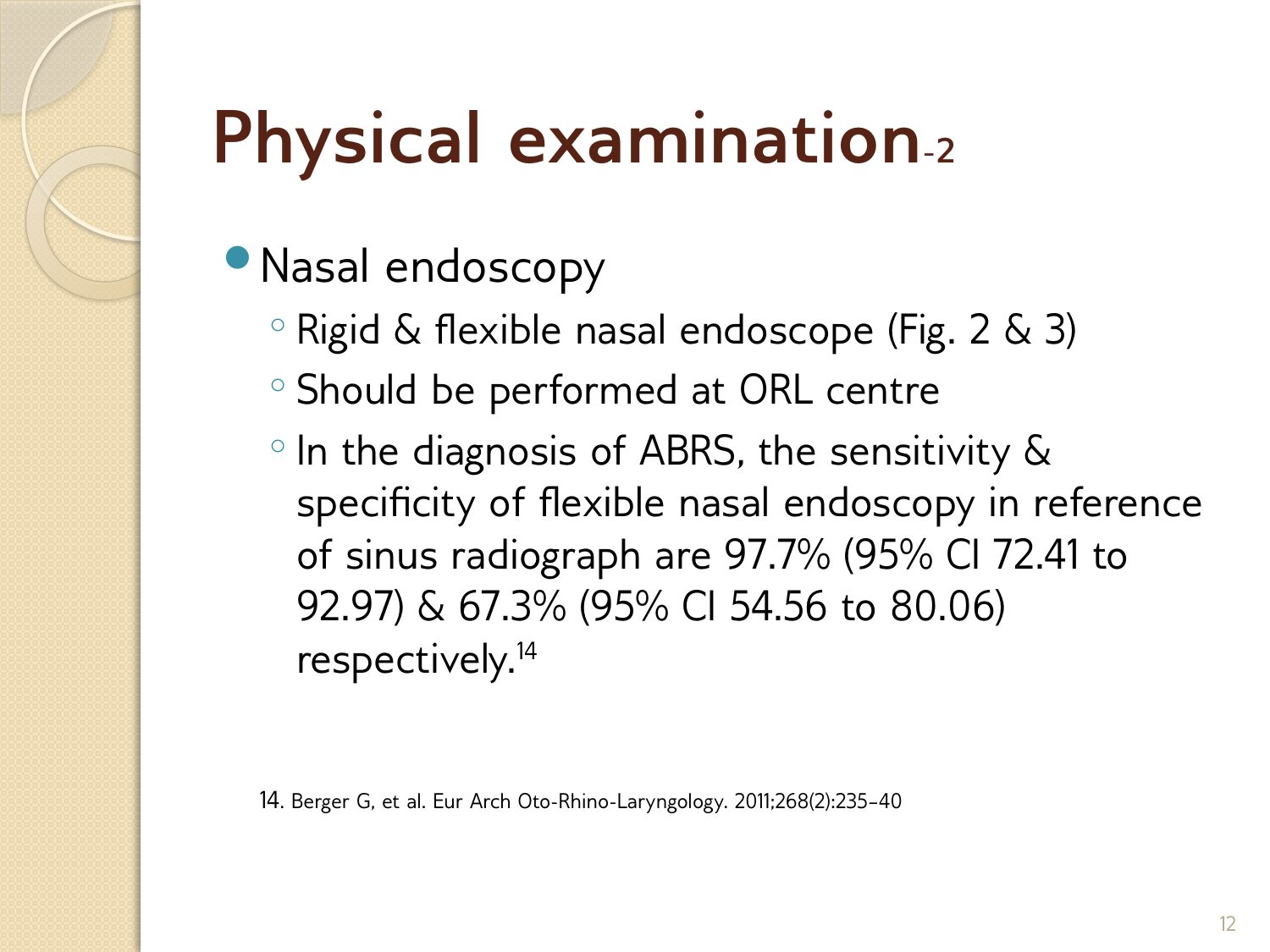

# Physical examination-2
Nasal endoscopy
Rigid & flexible nasal endoscope (Fig. 2 & 3)
Should be performed at ORL centre
In the diagnosis of ABRS, the sensitivity & specificity of flexible nasal endoscopy in reference of sinus radiograph are 97.7% (95% CI 72.41 to 92.97) & 67.3% (95% CI 54.56 to 80.06) respectively.14

     14. Berger G, et al. Eur Arch Oto-Rhino-Laryngology. 2011;268(2):235–40
12